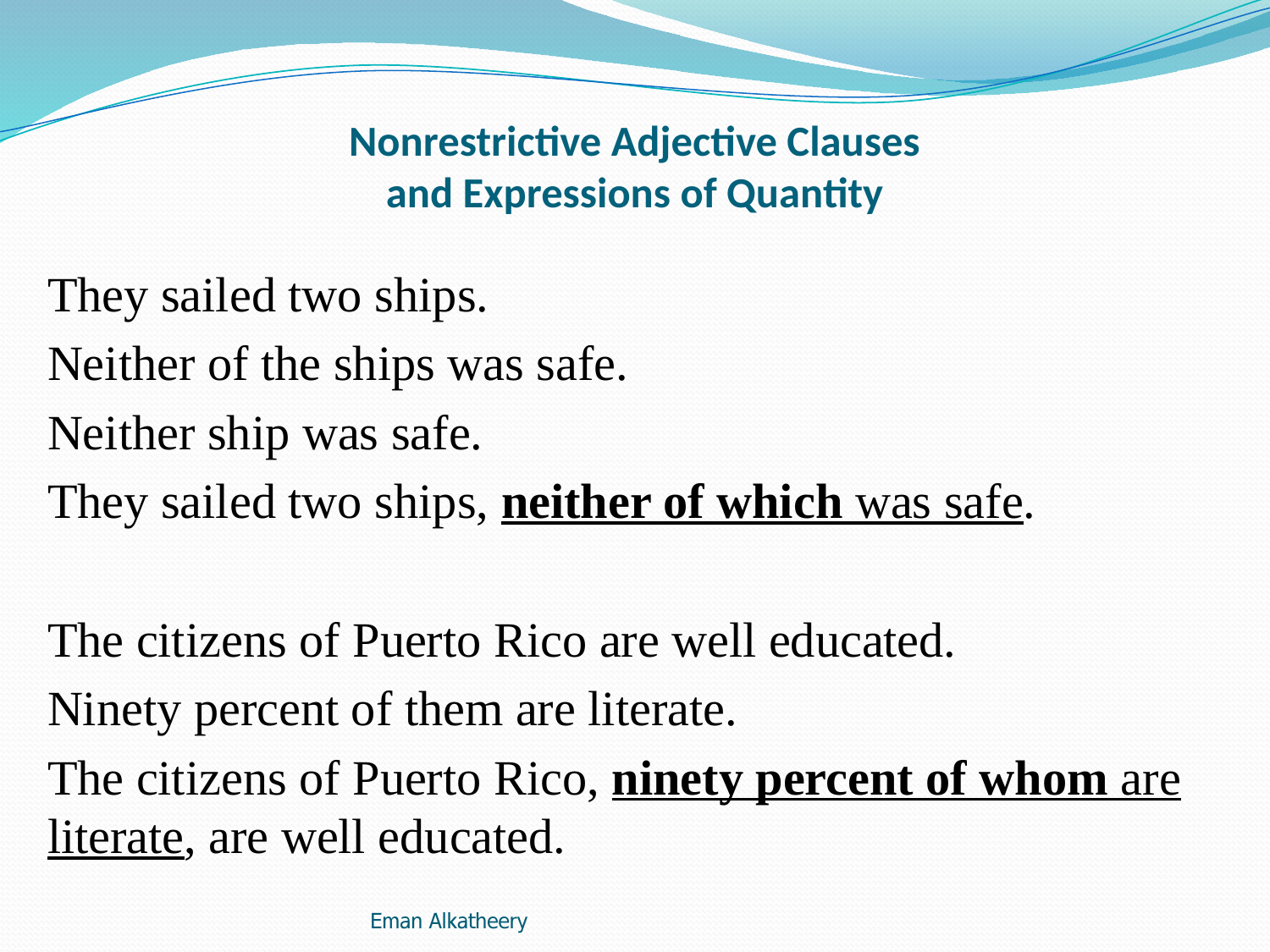

# Nonrestrictive Adjective Clauses and Expressions of Quantity
They sailed two ships.
Neither of the ships was safe.
Neither ship was safe.
They sailed two ships, neither of which was safe.

The citizens of Puerto Rico are well educated.
Ninety percent of them are literate.
The citizens of Puerto Rico, ninety percent of whom are literate, are well educated.
Eman Alkatheery